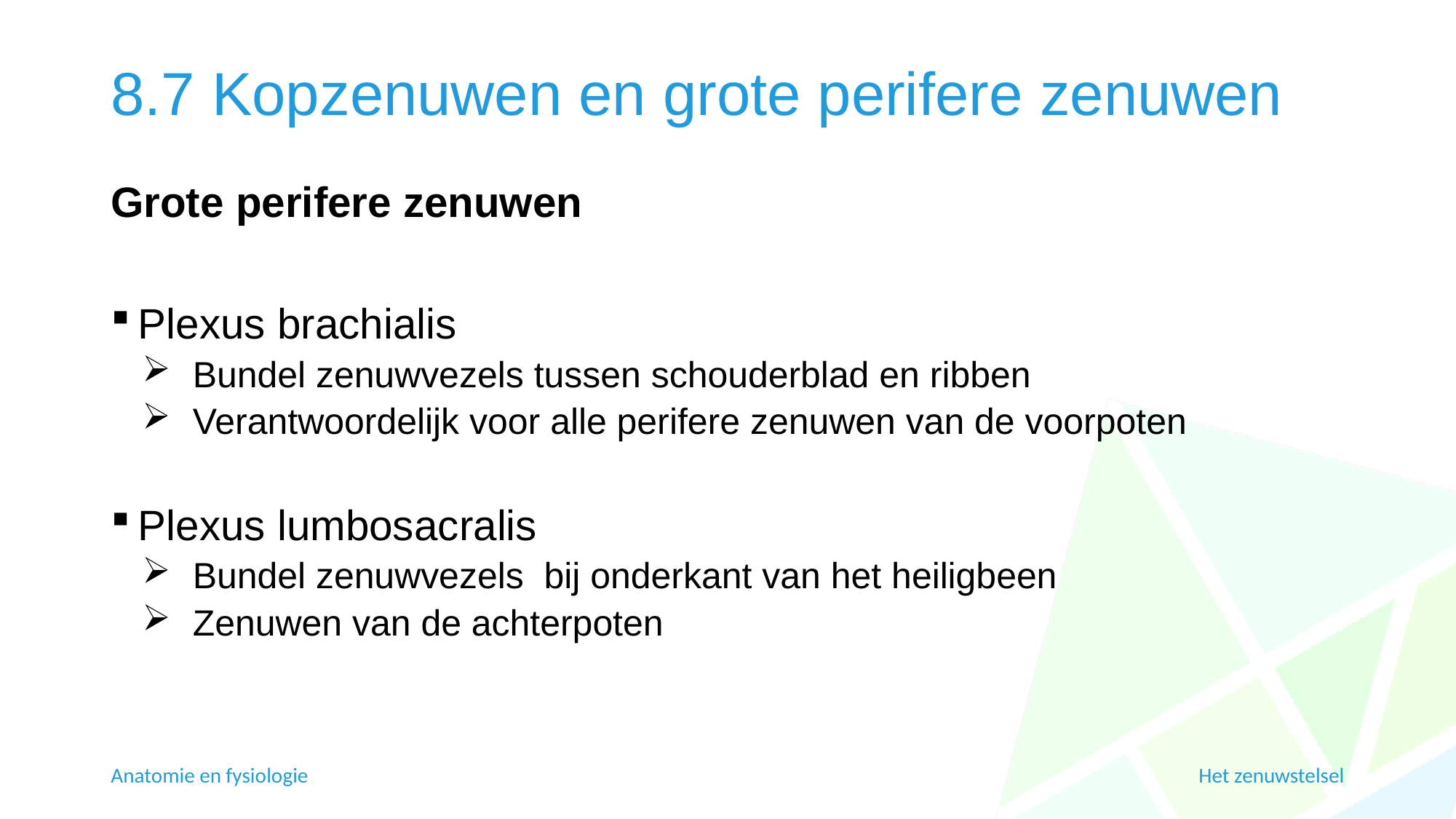

# 8.7 Kopzenuwen en grote perifere zenuwen
Grote perifere zenuwen

Plexus brachialis
Bundel zenuwvezels tussen schouderblad en ribben
Verantwoordelijk voor alle perifere zenuwen van de voorpoten

Plexus lumbosacralis
Bundel zenuwvezels  bij onderkant van het heiligbeen
Zenuwen van de achterpoten
Anatomie en fysiologie
Het zenuwstelsel